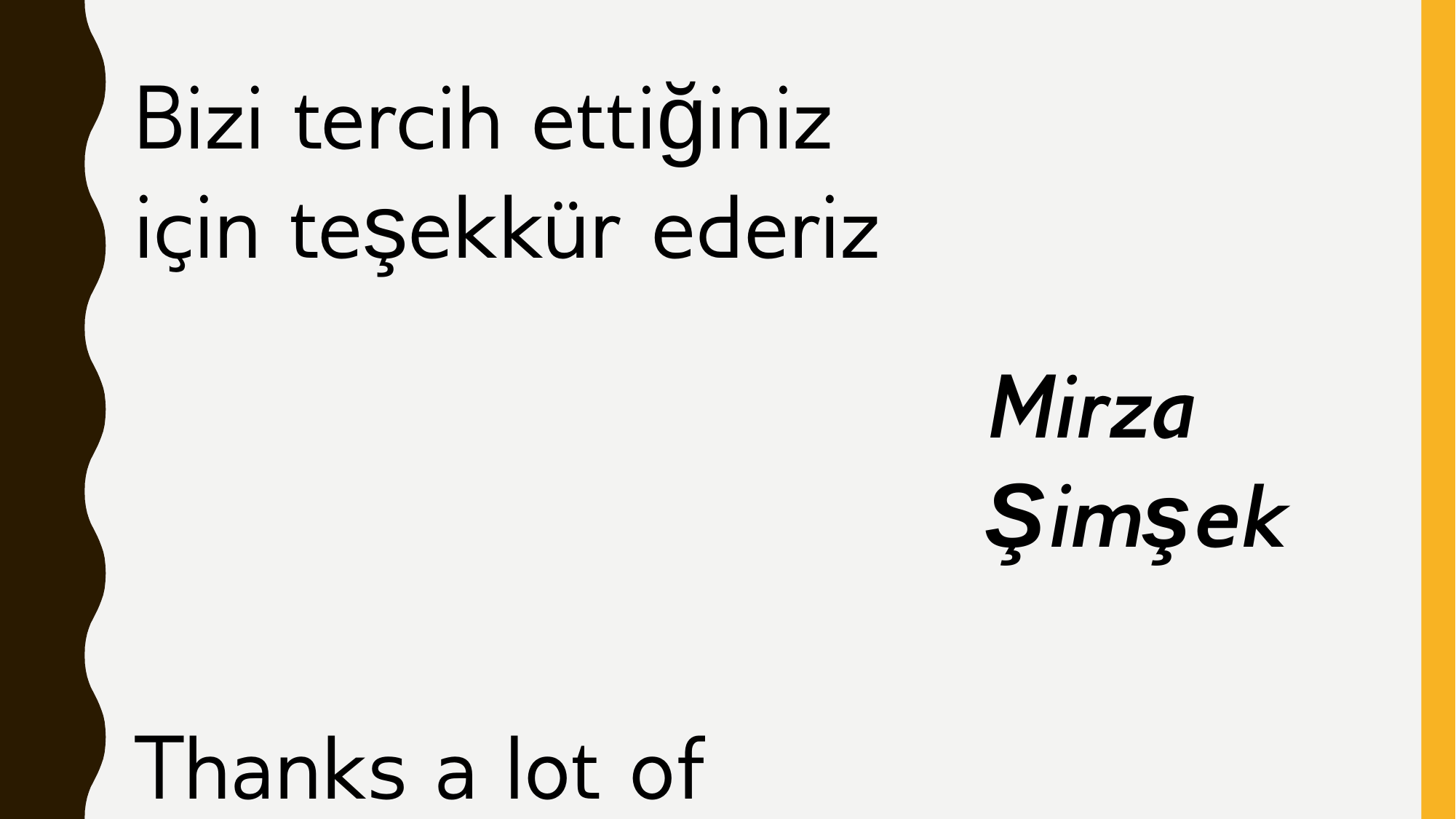

Bizi tercih ettiğiniz için teşekkür ederiz
Mirza
Şimşek
Thanks a lot of